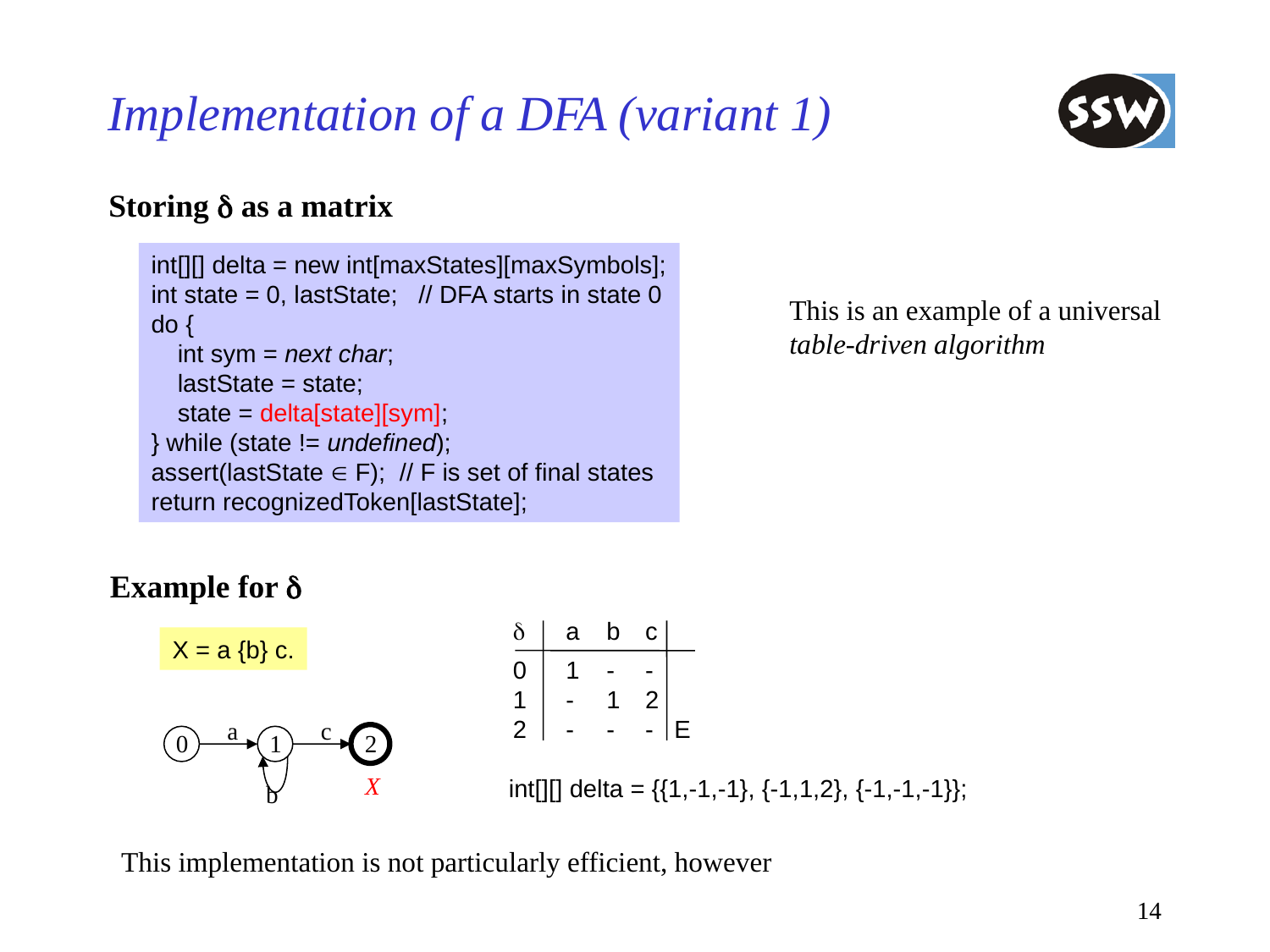

# Implementation of a DFA (variant 1)
Storing δ as a matrix
int[][] delta = new int[maxStates][maxSymbols];
int state = 0, lastState;   // DFA starts in state 0
do {
	int sym = next char;
	lastState = state;
	state = delta[state][sym];
} while (state != undefined);
assert(lastState ∈ F);  // F is set of final states
return recognizedToken[lastState];
This is an example of a universal
table-driven algorithm
Example for δ
δ	a	b	c
0	1	-	-
1	-	1	2
2	-	-	-   E

X = a {b} c.

a
c

0
1
2

int[][] delta = {{1,-1,-1}, {-1,1,2}, {-1,-1,-1}};
X
b
This implementation is not particularly efficient, however
14